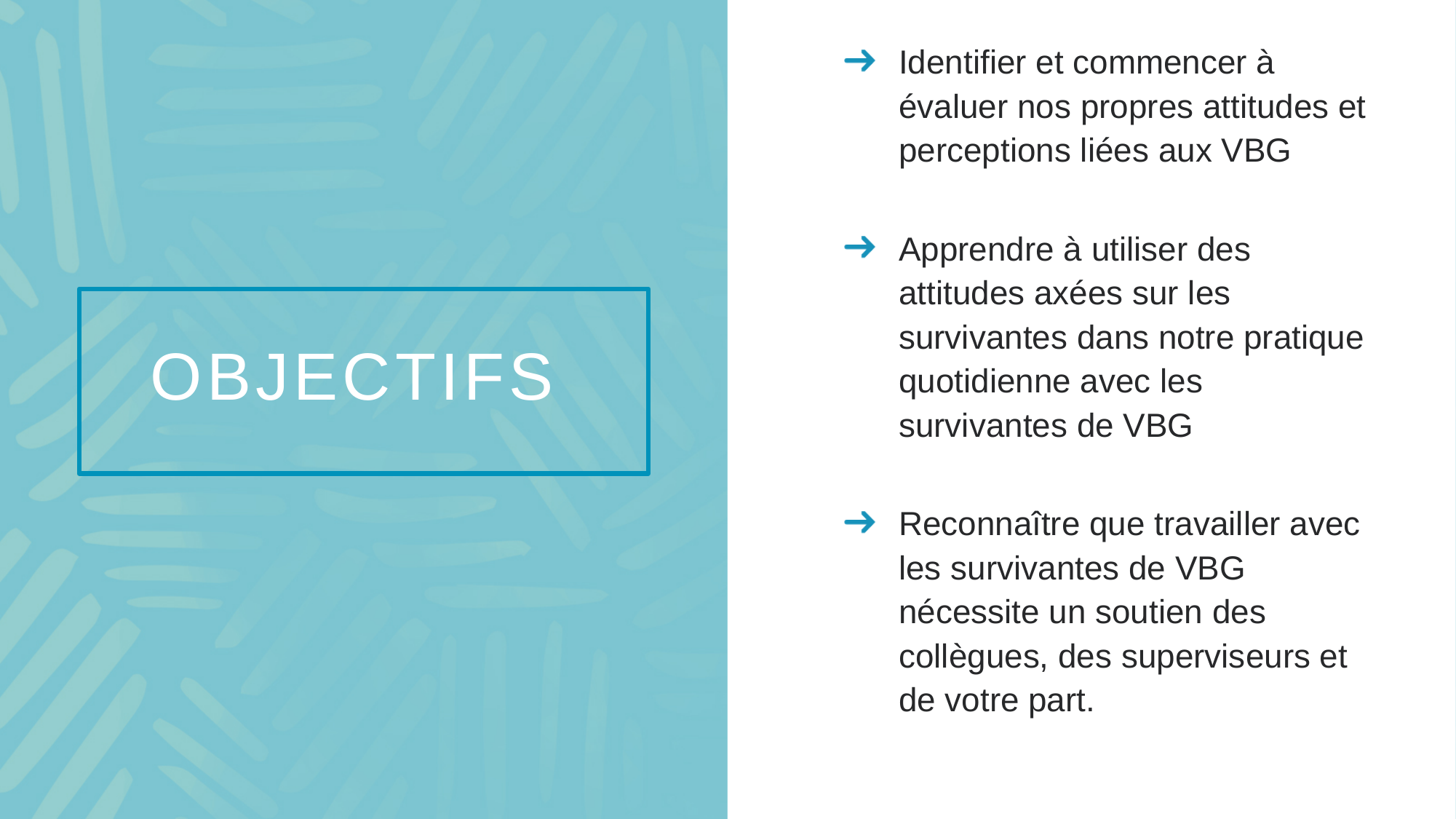

Identifier et commencer à évaluer nos propres attitudes et perceptions liées aux VBG
Apprendre à utiliser des attitudes axées sur les survivantes dans notre pratique quotidienne avec les survivantes de VBG
Reconnaître que travailler avec les survivantes de VBG nécessite un soutien des collègues, des superviseurs et de votre part.

# Objectifs